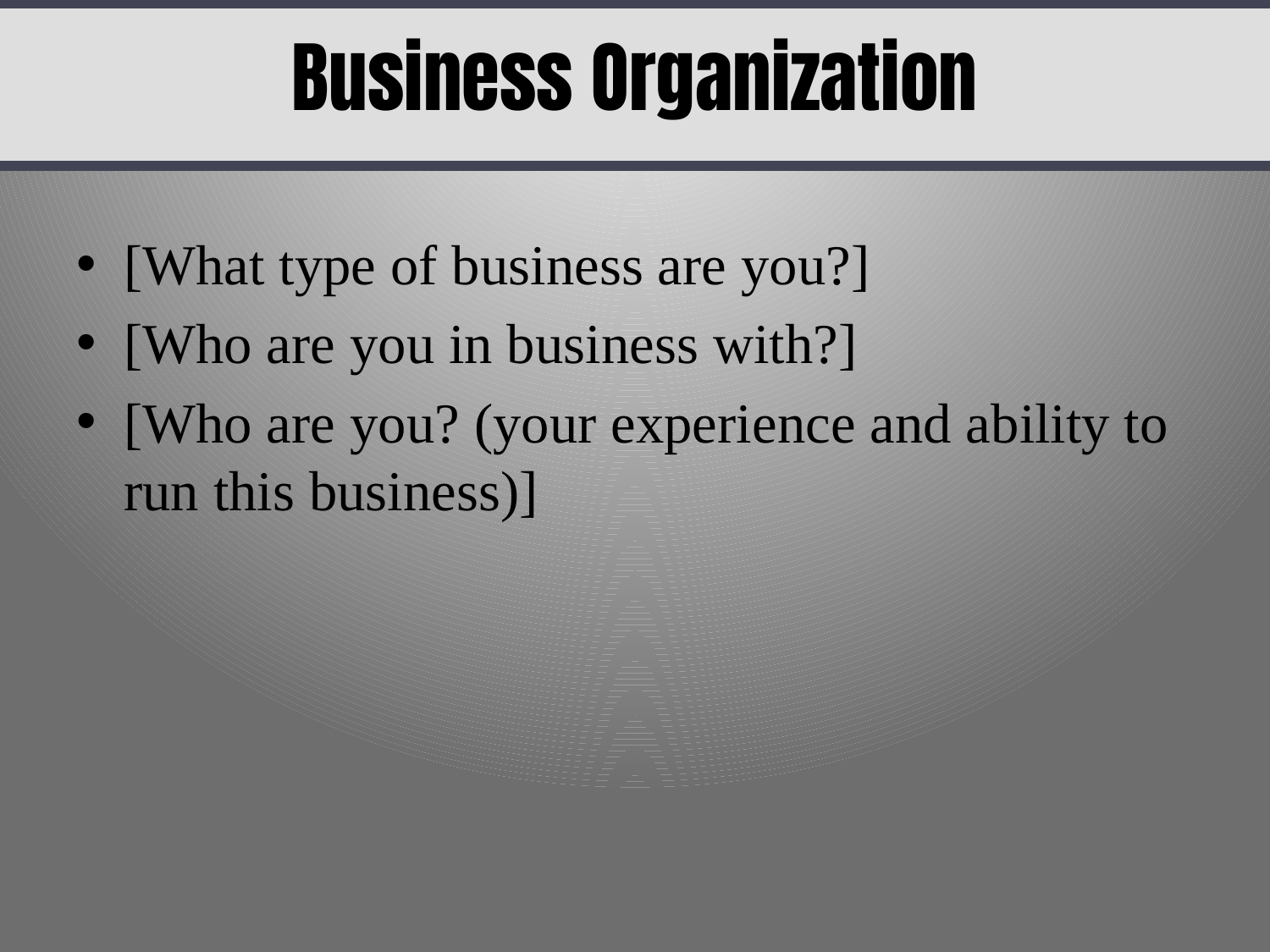

# Business Organization
[What type of business are you?]
[Who are you in business with?]
[Who are you? (your experience and ability to run this business)]